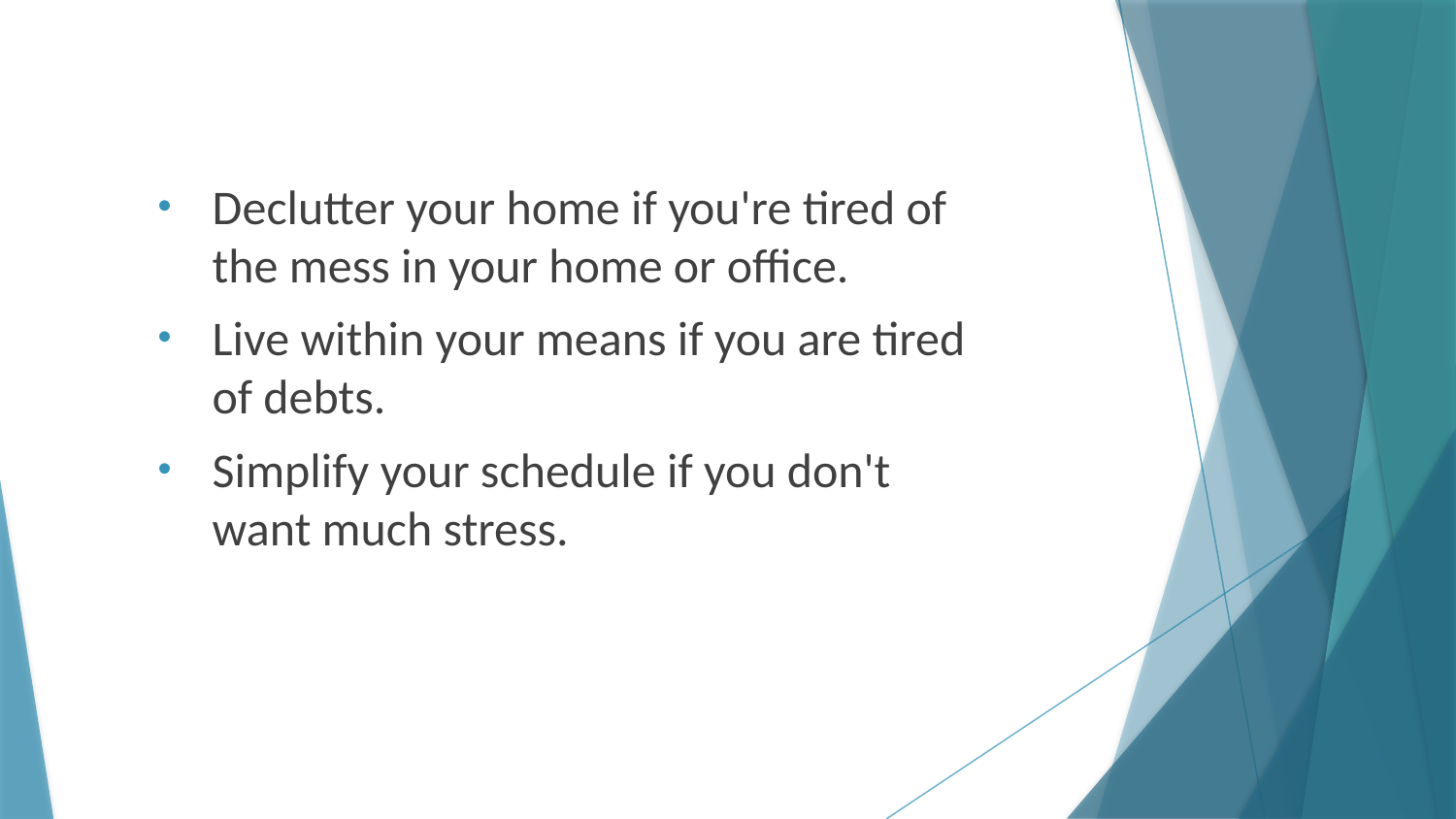

Declutter your home if you're tired of the mess in your home or office.
Live within your means if you are tired of debts.
Simplify your schedule if you don't want much stress.